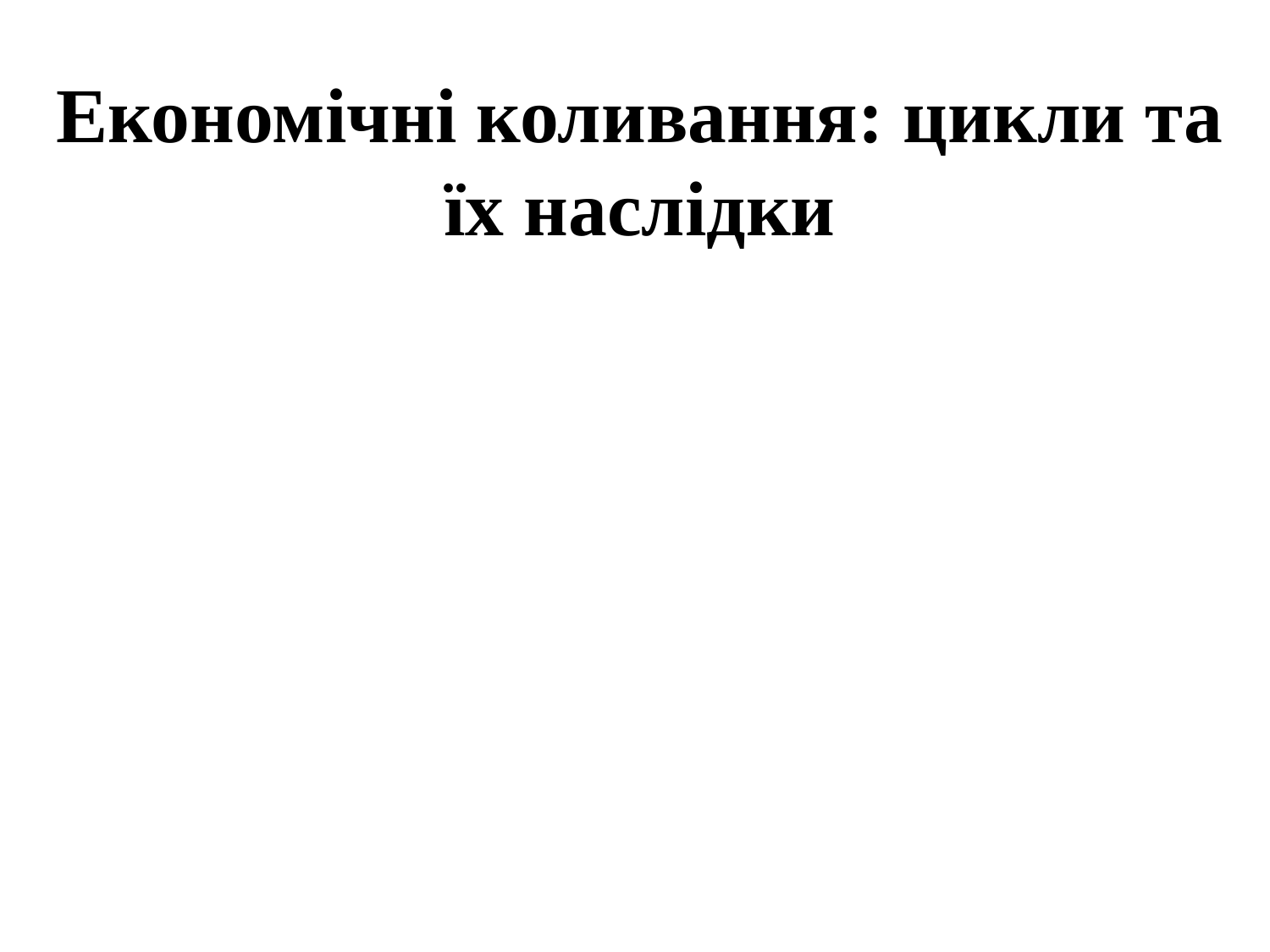

# Економічні коливання: цикли та їх наслідки